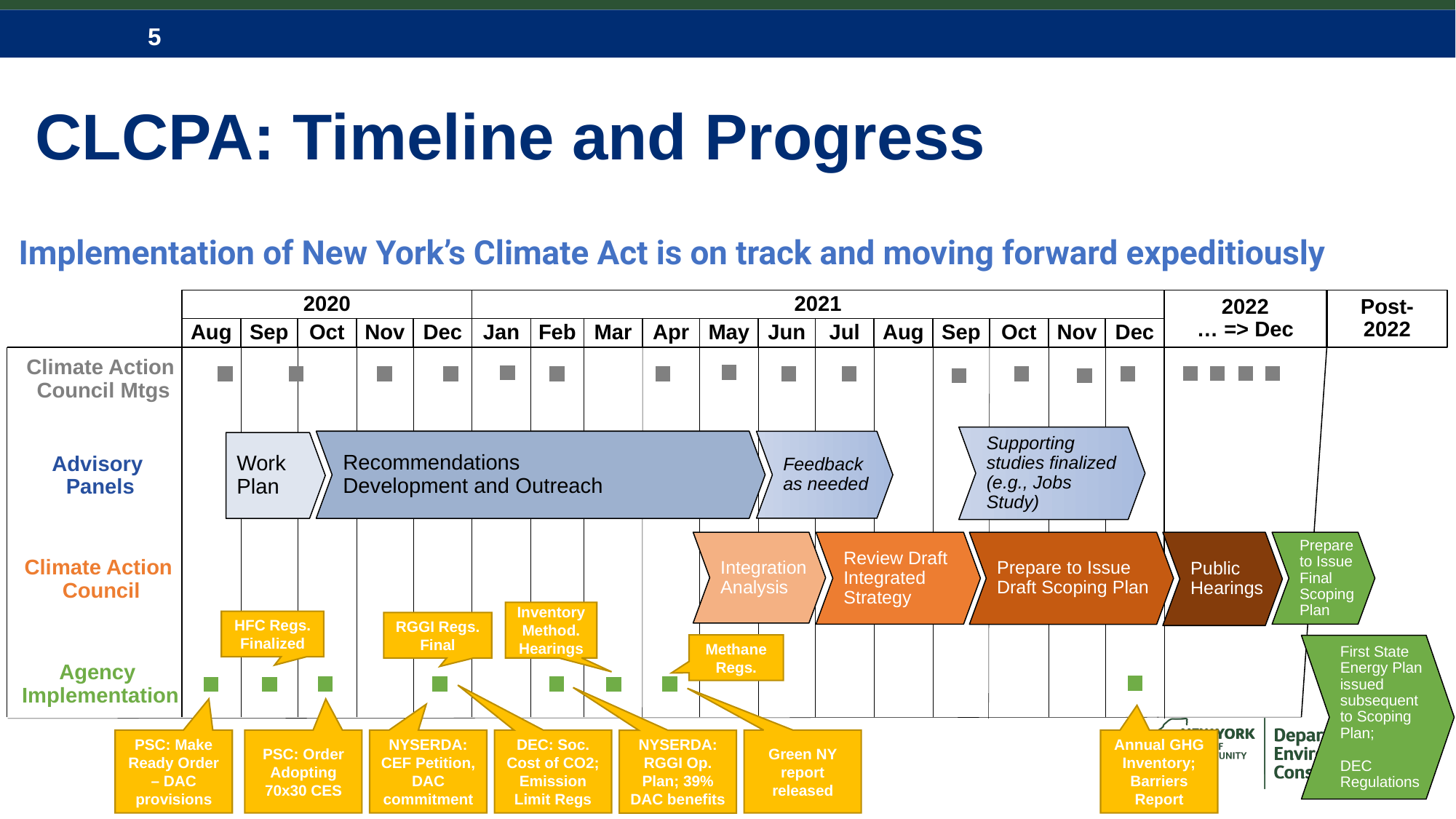

CLCPA: Timeline and Progress
Implementation of New York’s Climate Act is on track and moving forward expeditiously

2022
… => Dec
Post-
2022
2020
2021
Aug
Sep
Oct
Nov
Dec
Jan
Feb
Mar
Apr
May
Jun
Jul
Aug
Sep
Oct
Nov
Dec
Climate Action
Council Mtgs

Supporting studies finalized (e.g., Jobs Study)
Recommendations
Development and Outreach
Feedback as needed
Work Plan
Advisory
Panels
Integration Analysis
Prepare to Issue Final Scoping Plan
Review Draft
Integrated
Strategy
Prepare to Issue Draft Scoping Plan
Public Hearings
Climate Action
Council
Inventory Method. Hearings
HFC Regs. Finalized
RGGI Regs. Final
Methane Regs.
First State Energy Plan issued subsequent to Scoping Plan;

DEC Regulations
Agency
Implementation

PSC: Make Ready Order – DAC provisions
PSC: Order Adopting 70x30 CES
NYSERDA: CEF Petition, DAC commitment
DEC: Soc. Cost of CO2; Emission Limit Regs
Green NY report released
Annual GHG Inventory; Barriers Report
NYSERDA: RGGI Op. Plan; 39% DAC benefits